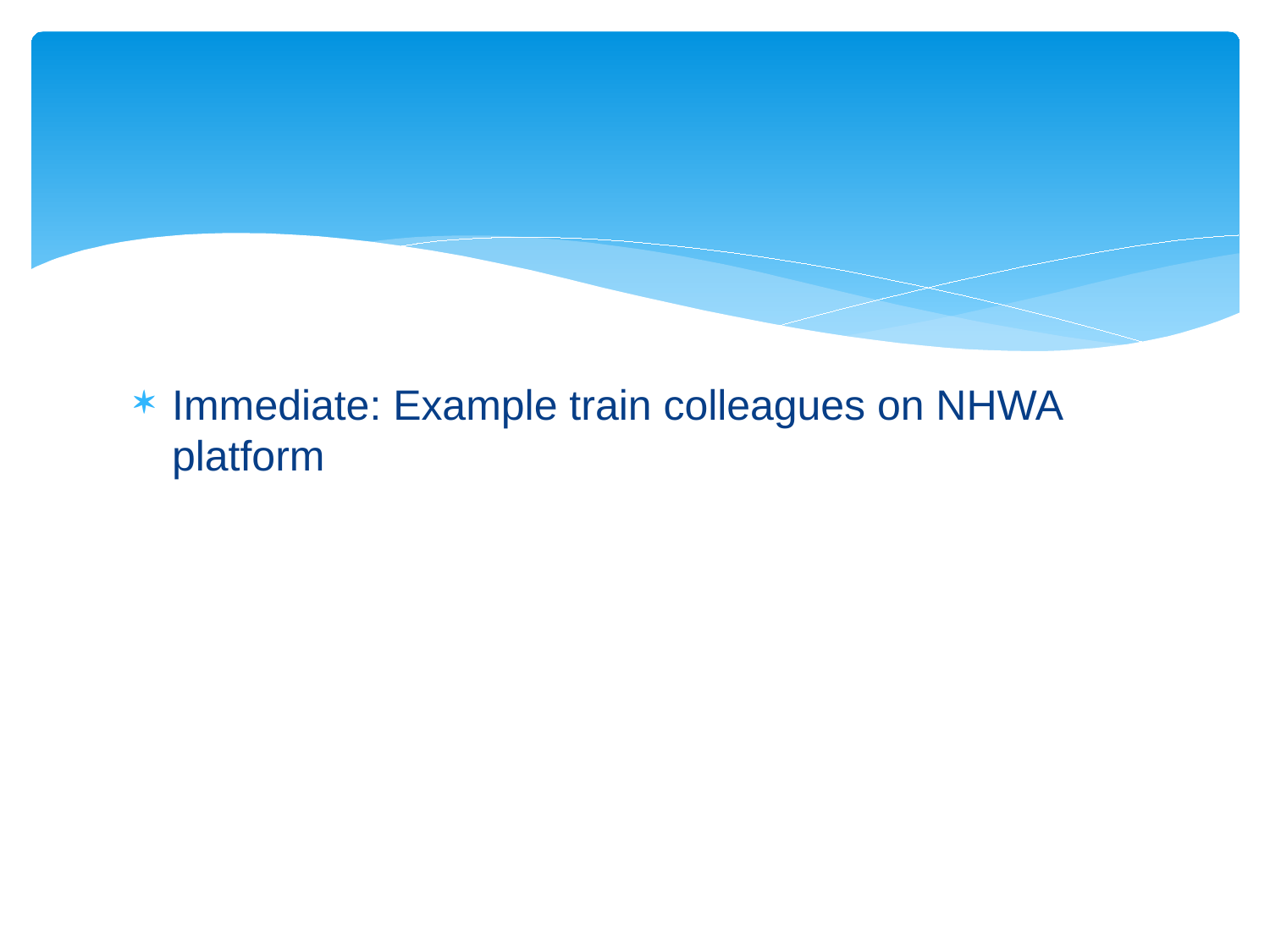

#
Immediate: Example train colleagues on NHWA platform